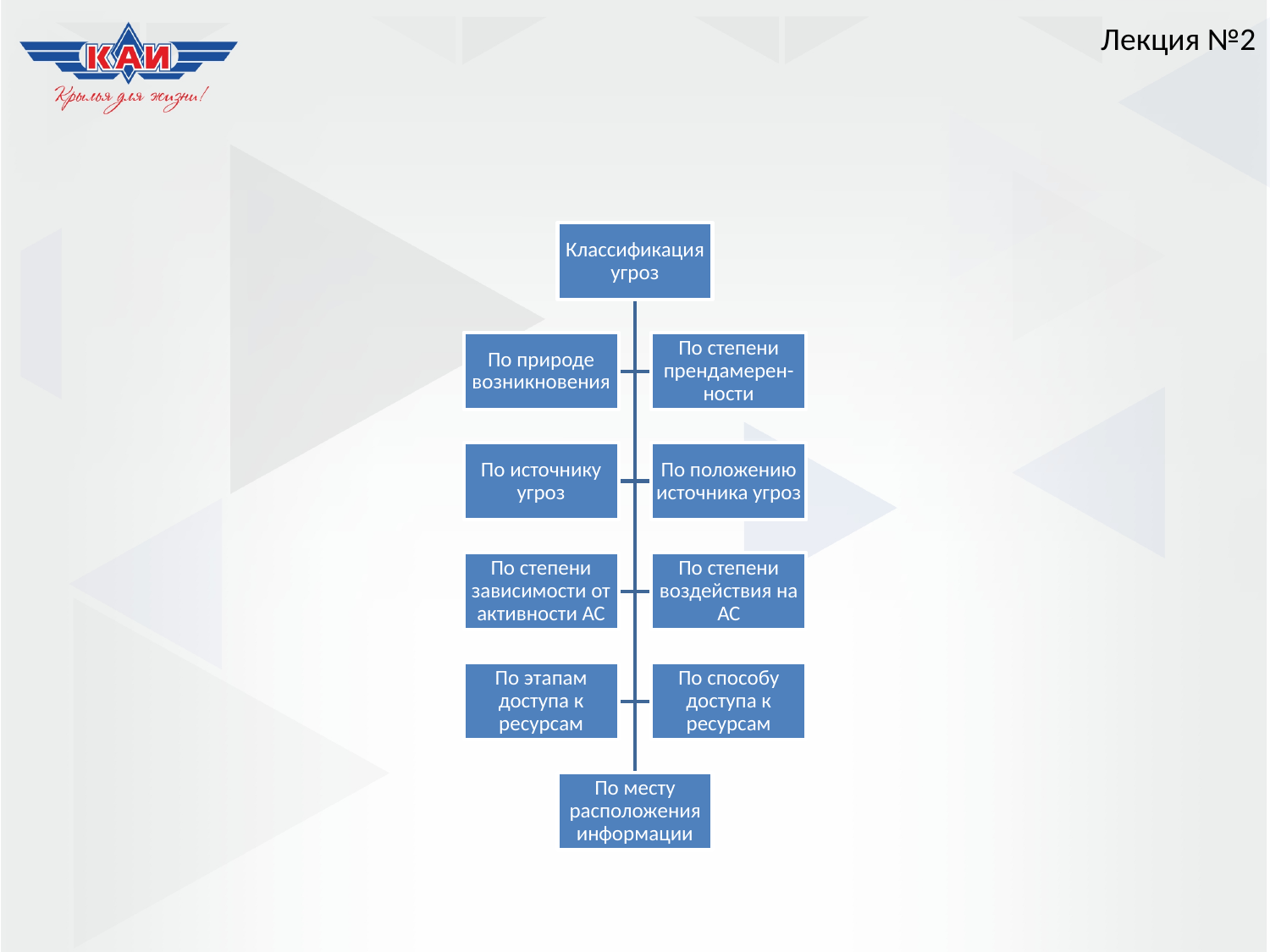

Лекция №2
#
Классификация угроз
По месту расположения информации
По природе возникновения
По степени прендамерен-ности
По источнику угроз
По положению источника угроз
По степени зависимости от активности АС
По степени воздействия на АС
По этапам доступа к ресурсам
По способу доступа к ресурсам